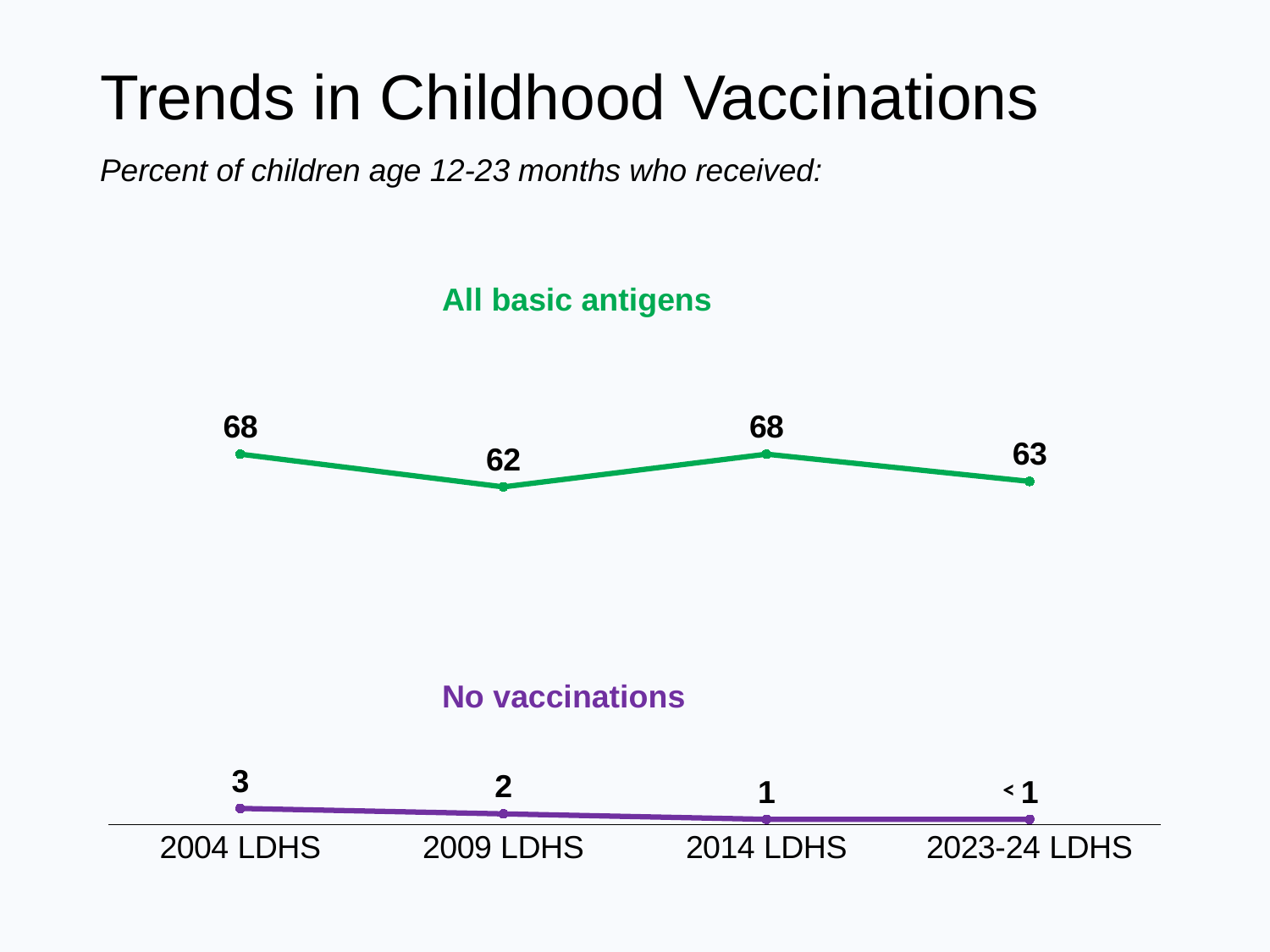

# Trends in Childhood Vaccinations
Percent of children age 12-23 months who received:

### Chart

| Category | All basic antigens | No vaccinations |
|---|---|---|
| 2004 LDHS | 68.0 | 3.0 |
| 2009 LDHS | 62.0 | 2.0 |
| 2014 LDHS | 68.0 | 1.0 |
| 2023-24 LDHS | 63.0 | 1.0 |
All basic antigens
No vaccinations
<